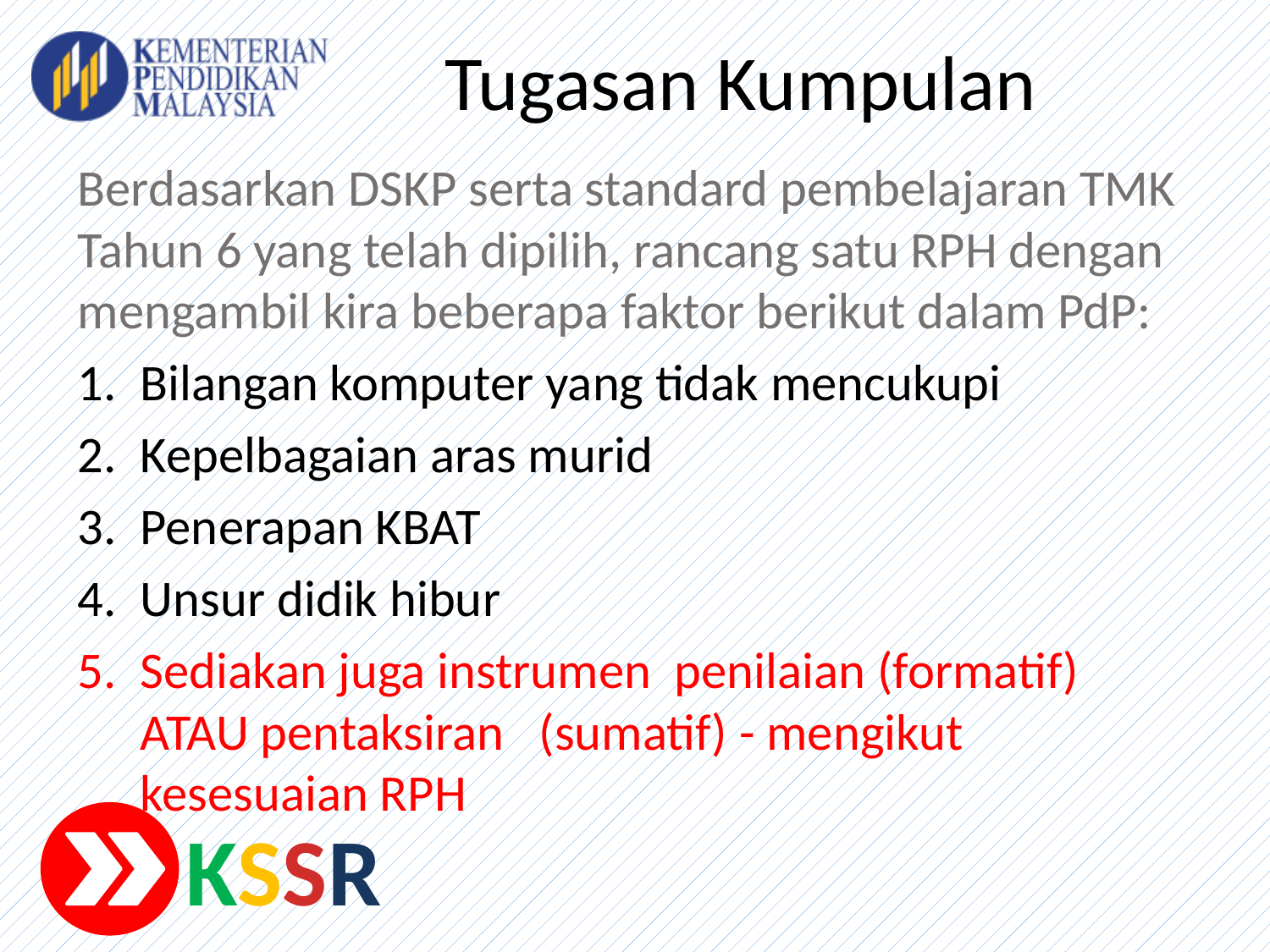

# Tugasan Kumpulan
Berdasarkan DSKP serta standard pembelajaran TMK Tahun 6 yang telah dipilih, rancang satu RPH dengan mengambil kira beberapa faktor berikut dalam PdP:
Bilangan komputer yang tidak mencukupi
Kepelbagaian aras murid
Penerapan KBAT
Unsur didik hibur
Sediakan juga instrumen  penilaian (formatif) ATAU pentaksiran   (sumatif) - mengikut kesesuaian RPH